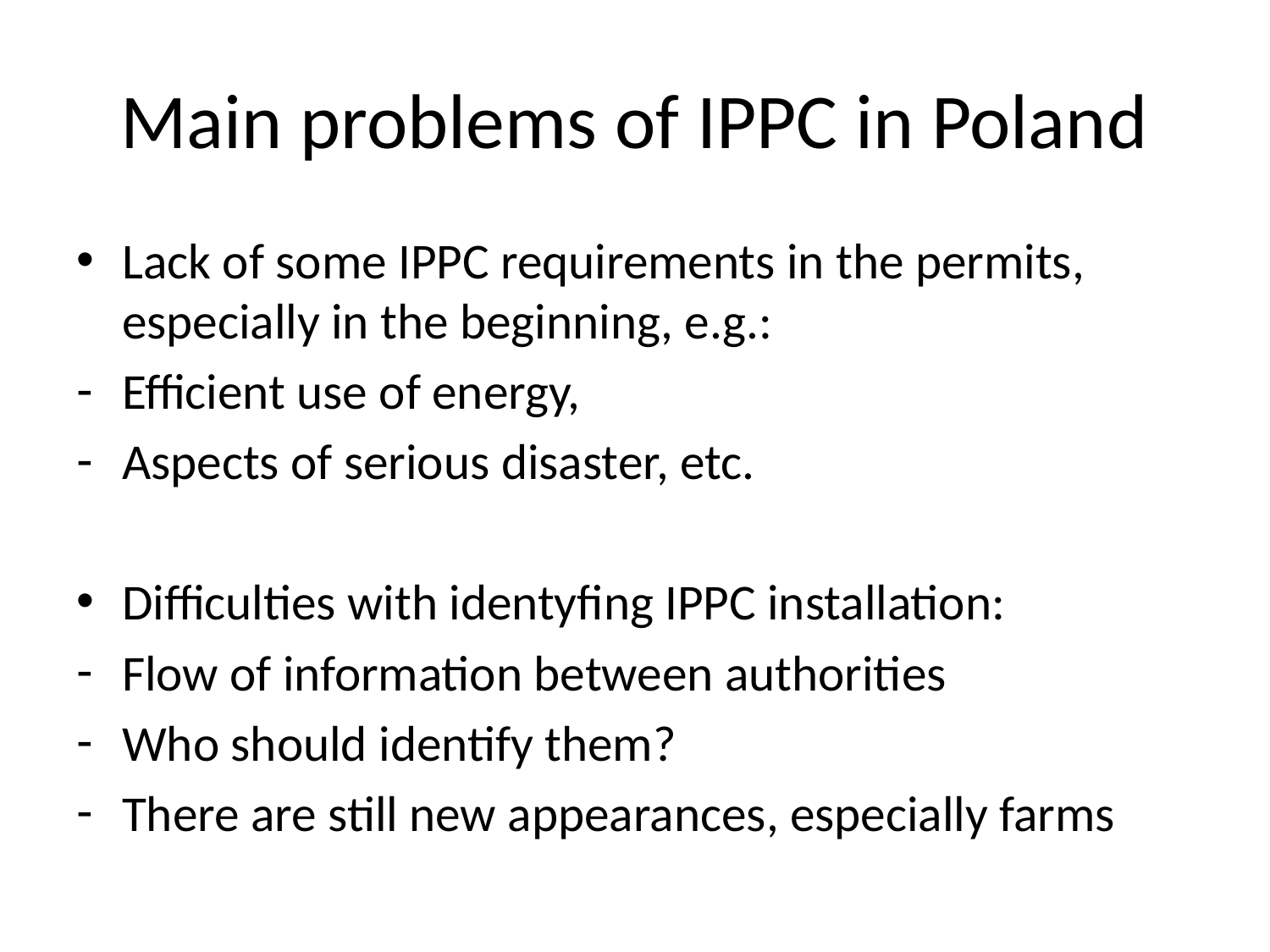

# Main problems of IPPC in Poland
Lack of some IPPC requirements in the permits, especially in the beginning, e.g.:
Efficient use of energy,
Aspects of serious disaster, etc.

Difficulties with identyfing IPPC installation:
Flow of information between authorities
Who should identify them?
There are still new appearances, especially farms